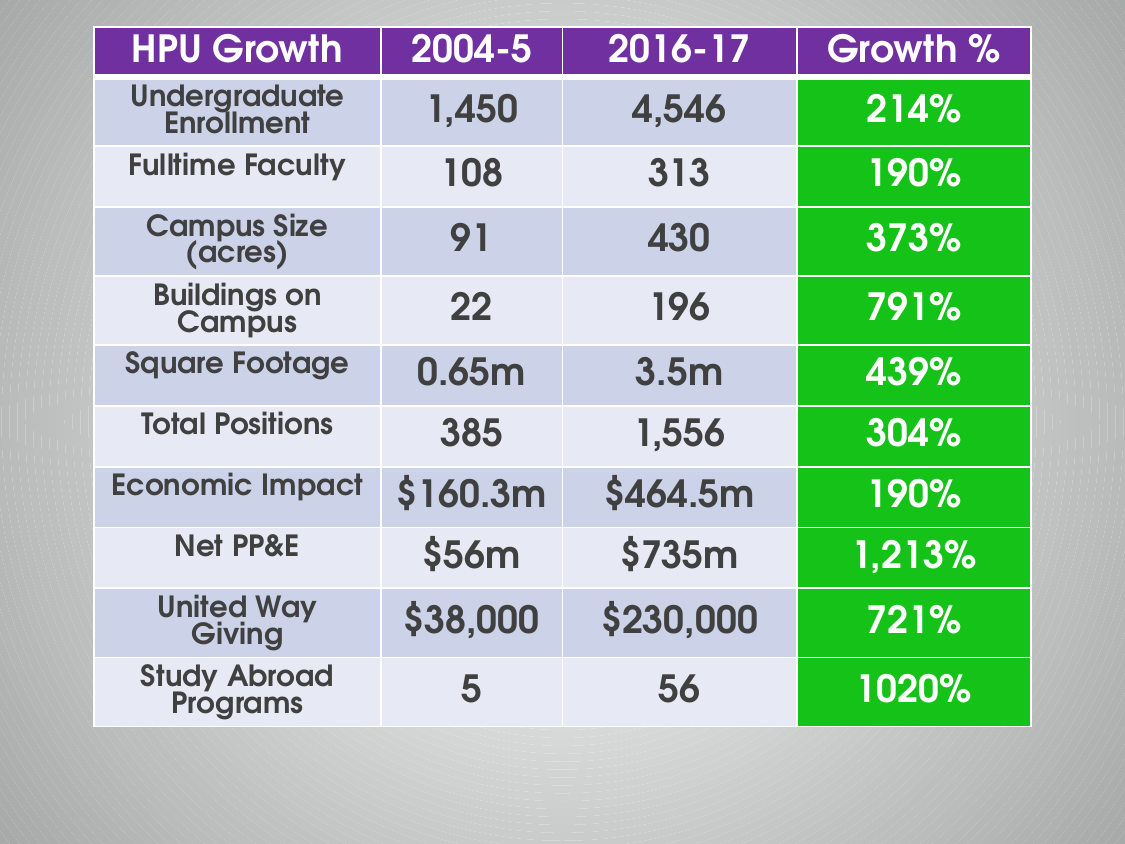

| HPU Growth | 2004-5 | 2016-17 | Growth % |
| --- | --- | --- | --- |
| Undergraduate Enrollment | 1,450 | 4,546 | 214% |
| Fulltime Faculty | 108 | 313 | 190% |
| Campus Size (acres) | 91 | 430 | 373% |
| Buildings on Campus | 22 | 196 | 791% |
| Square Footage | 0.65m | 3.5m | 439% |
| Total Positions | 385 | 1,556 | 304% |
| Economic Impact | $160.3m | $464.5m | 190% |
| Net PP&E | $56m | $735m | 1,213% |
| United Way Giving | $38,000 | $230,000 | 721% |
| Study Abroad Programs | 5 | 56 | 1020% |